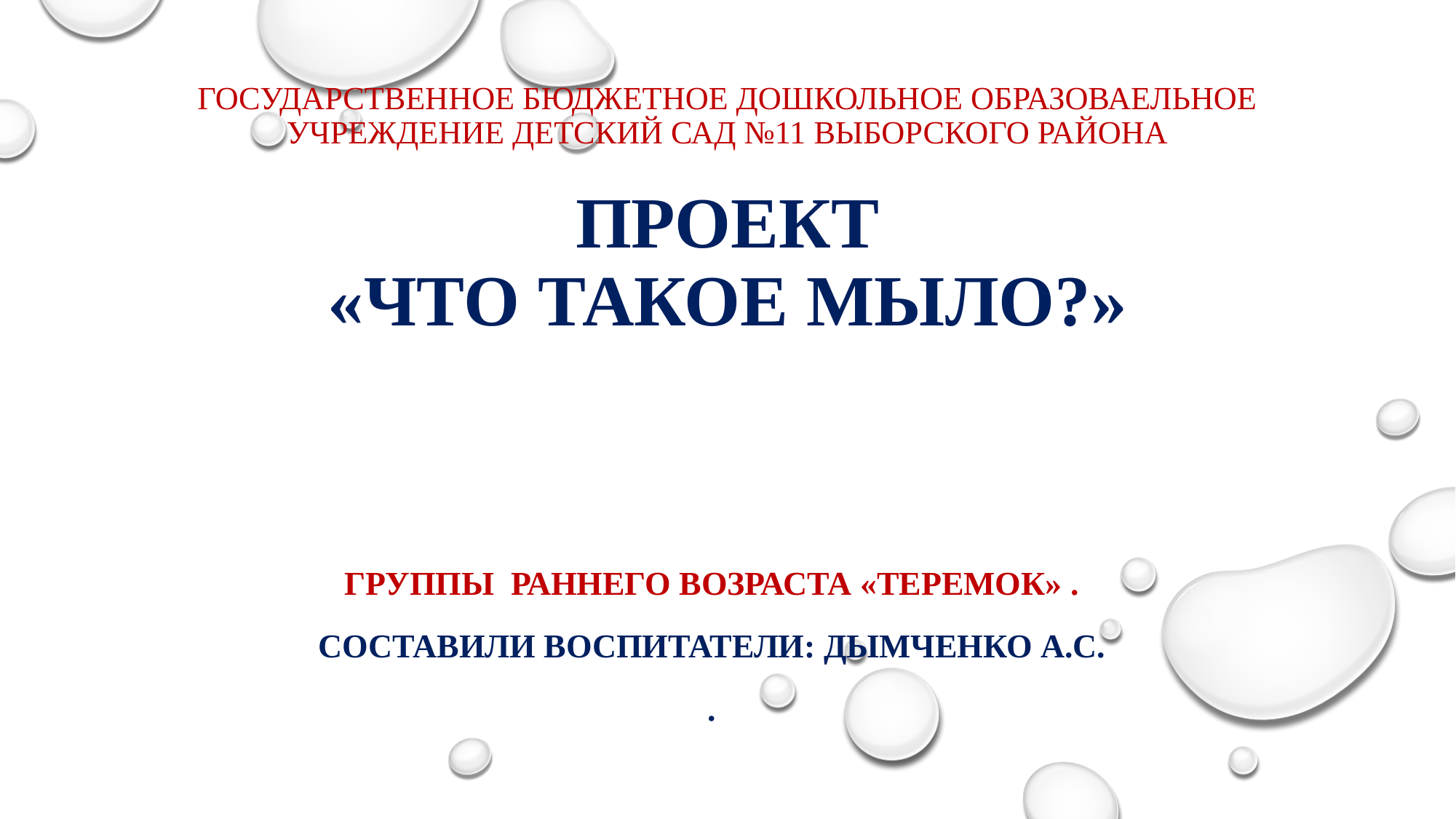

# Государственное бюджетное дошкольное образоваельное учреждение детский сад №11 выборского района Проект «Что такое мыло?»
группы  раннего возраста «теремок» .
Составили воспитатели: дымченко а.с.
.